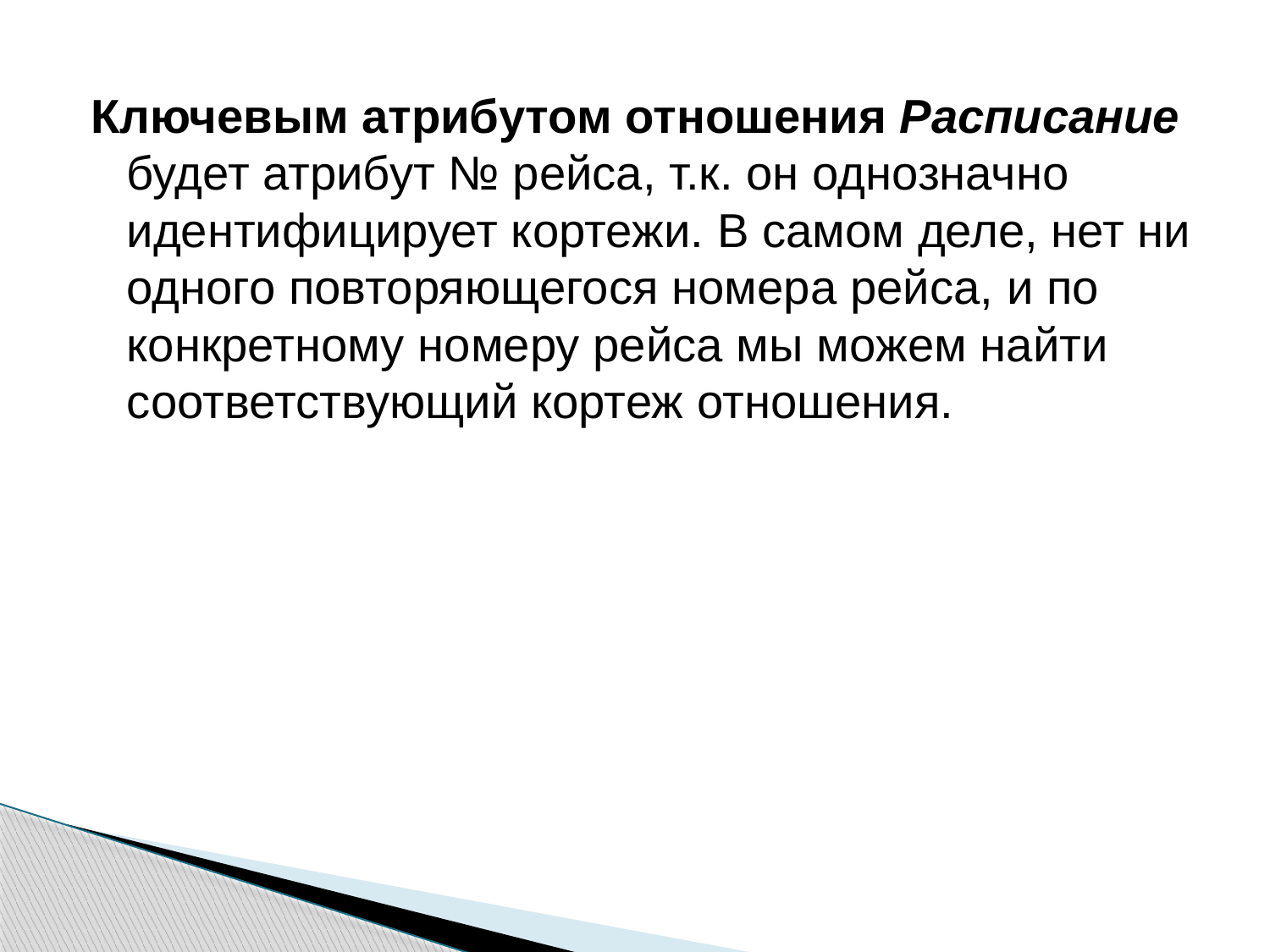

Ключевым атрибутом отношения Расписание будет атрибут № рейса, т.к. он однозначно идентифицирует кортежи. В самом деле, нет ни одного повторяющегося номера рейса, и по конкретному номеру рейса мы можем найти соответствующий кортеж отношения.